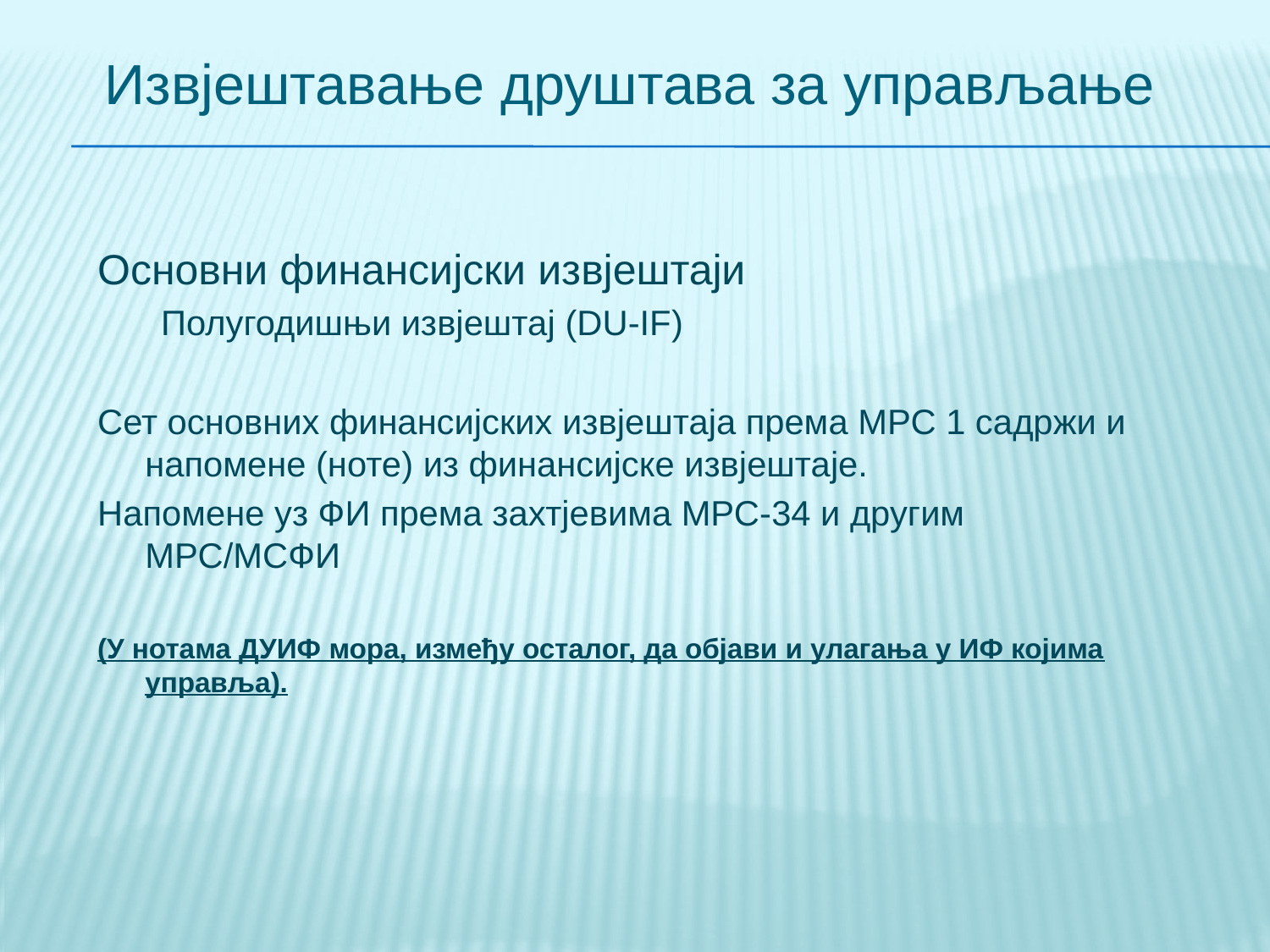

Извјештавање друштава за управљање
Основни финансијски извјештаји
Полугодишњи извјештај (DU-IF)

Сет основних финансијских извјештаја према МРС 1 садржи и напомене (ноте) из финансијске извјештаје.
Напомене уз ФИ према захтјевима МРС-34 и другим МРС/МСФИ

(У нотама ДУИФ мора, између осталог, да објави и улагања у ИФ којима управља).